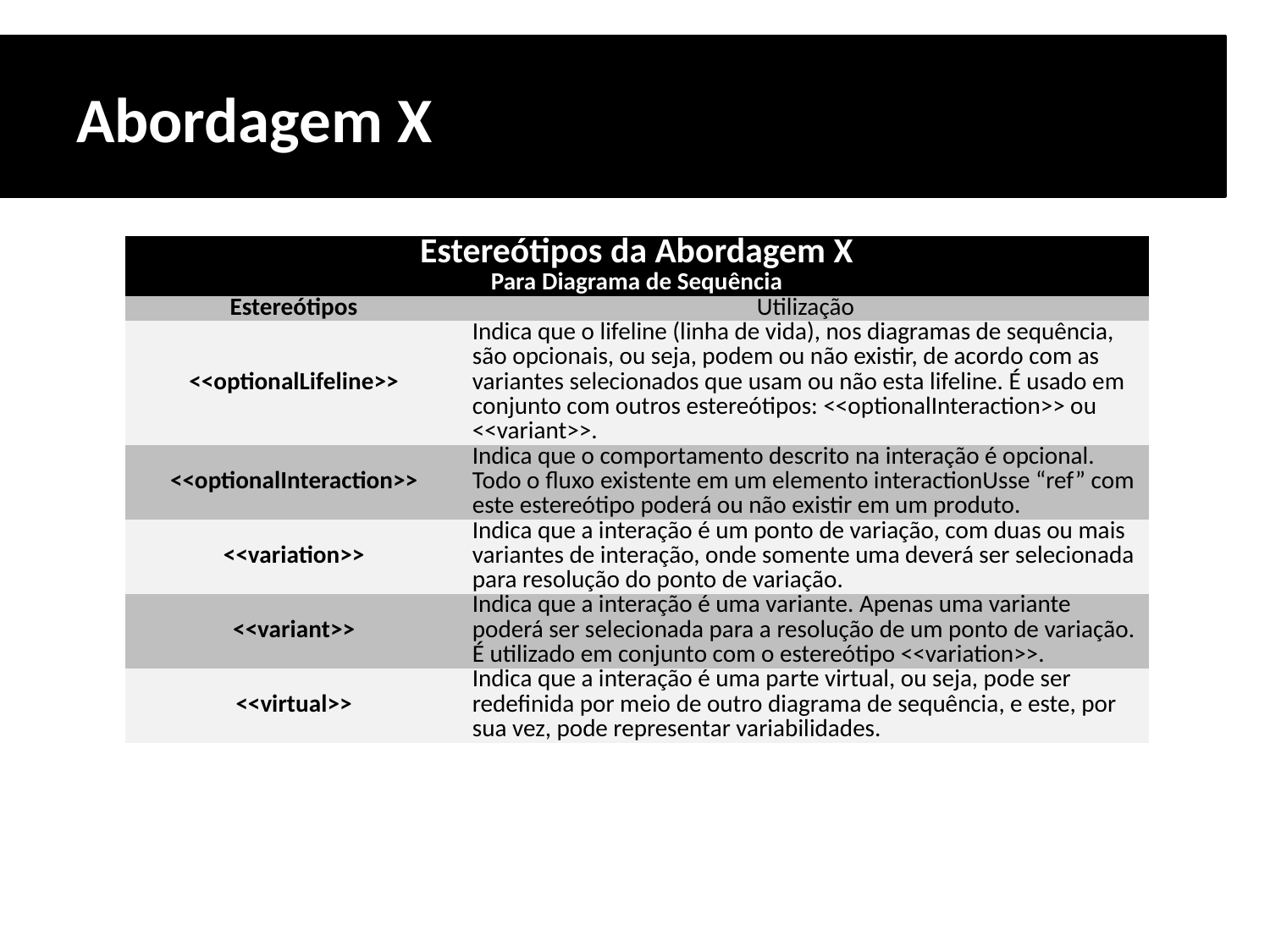

# Abordagem X
| Estereótipos da Abordagem X |  |
| --- | --- |
| Para Diagrama de Sequência |  |
| Estereótipos | Utilização |
| <<optionalLifeline>> | Indica que o lifeline (linha de vida), nos diagramas de sequência, são opcionais, ou seja, podem ou não existir, de acordo com as variantes selecionados que usam ou não esta lifeline. É usado em conjunto com outros estereótipos: <<optionalInteraction>> ou <<variant>>. |
| <<optionalInteraction>> | Indica que o comportamento descrito na interação é opcional. Todo o fluxo existente em um elemento interactionUsse “ref” com este estereótipo poderá ou não existir em um produto. |
| <<variation>> | Indica que a interação é um ponto de variação, com duas ou mais variantes de interação, onde somente uma deverá ser selecionada para resolução do ponto de variação. |
| <<variant>> | Indica que a interação é uma variante. Apenas uma variante poderá ser selecionada para a resolução de um ponto de variação. É utilizado em conjunto com o estereótipo <<variation>>. |
| <<virtual>> | Indica que a interação é uma parte virtual, ou seja, pode ser redefinida por meio de outro diagrama de sequência, e este, por sua vez, pode representar variabilidades. |